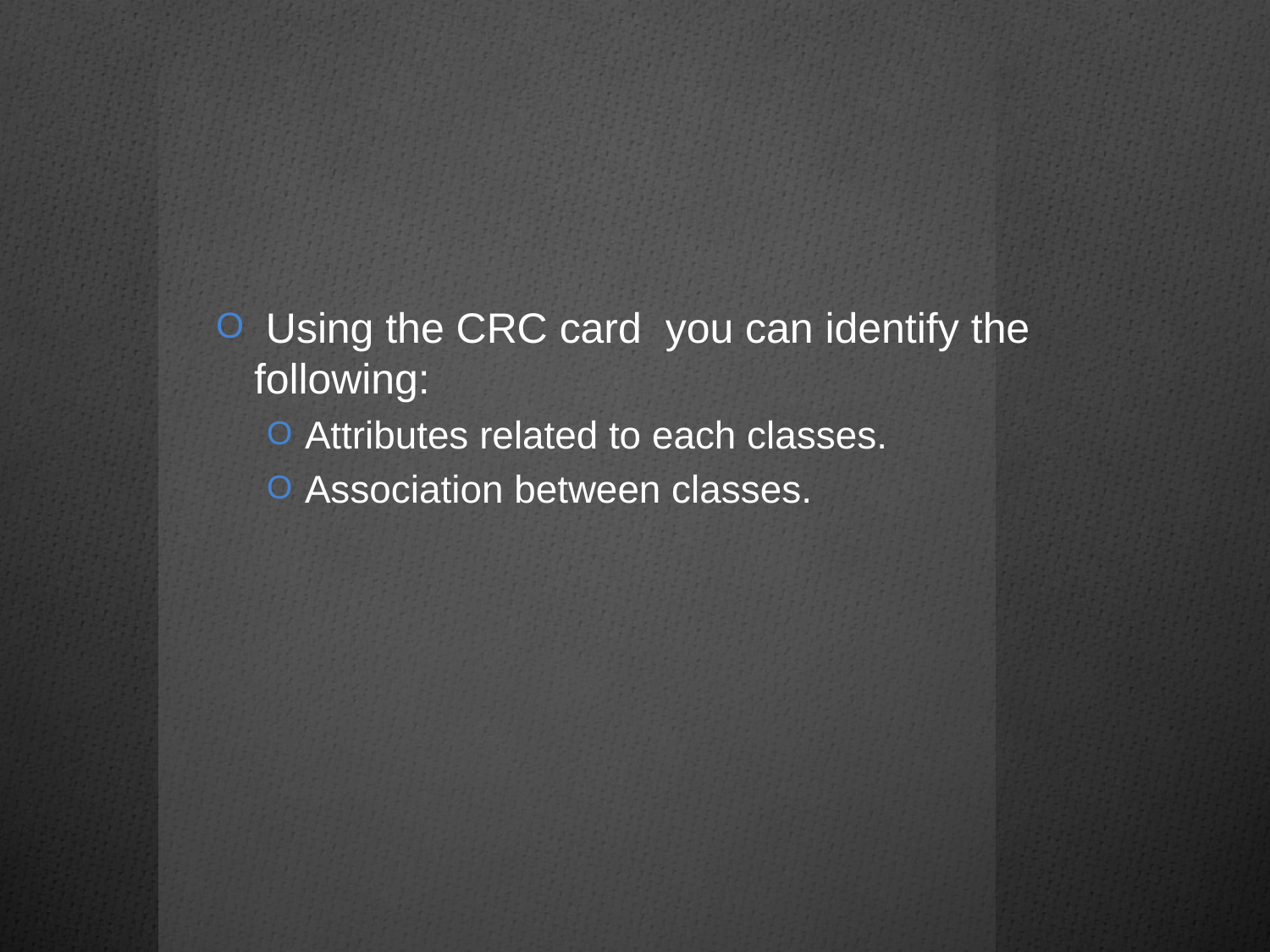

#
 Using the CRC card  you can identify the following:
Attributes related to each classes.
Association between classes.